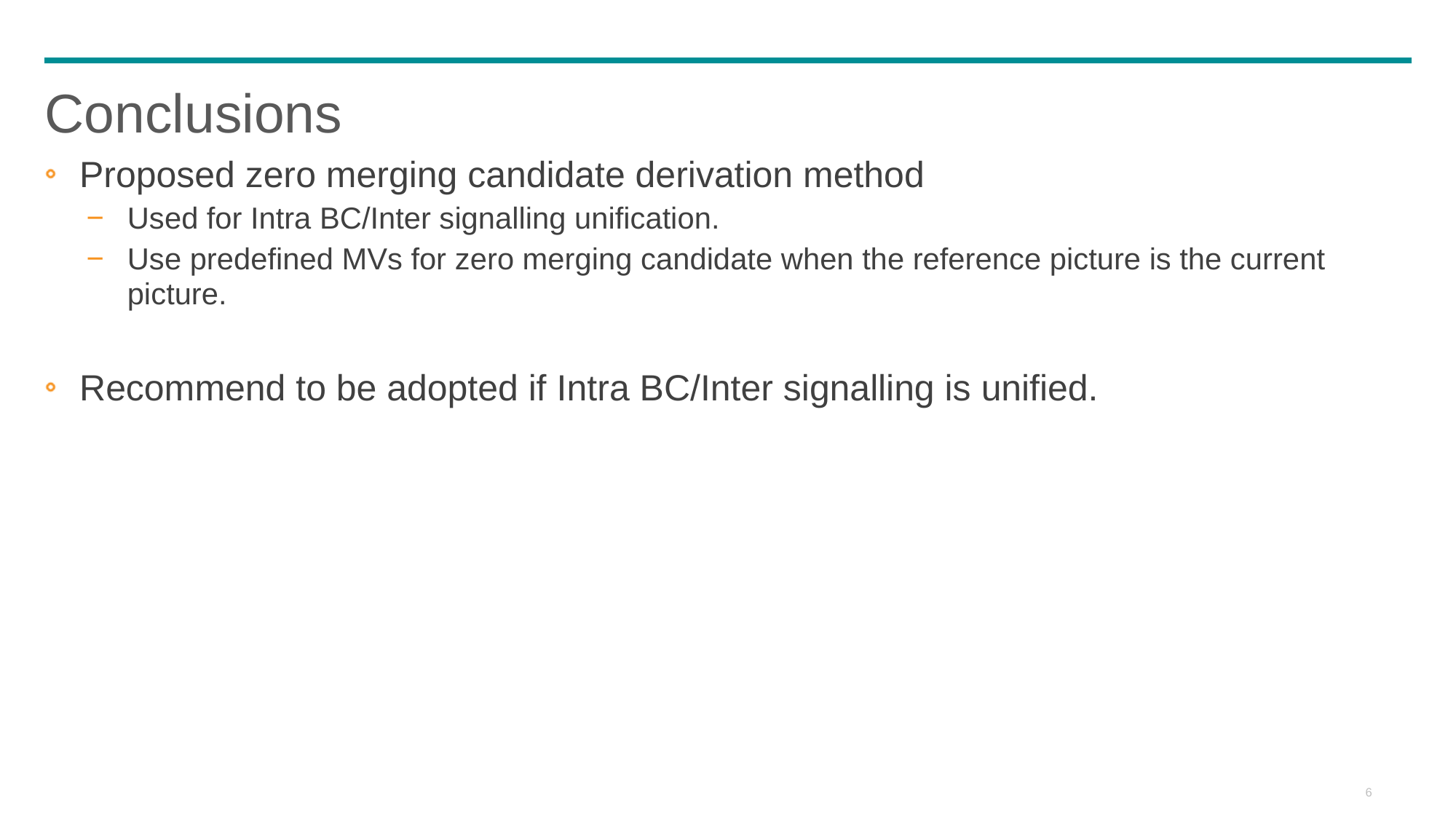

# Conclusions
Proposed zero merging candidate derivation method
Used for Intra BC/Inter signalling unification.
Use predefined MVs for zero merging candidate when the reference picture is the current picture.

Recommend to be adopted if Intra BC/Inter signalling is unified.